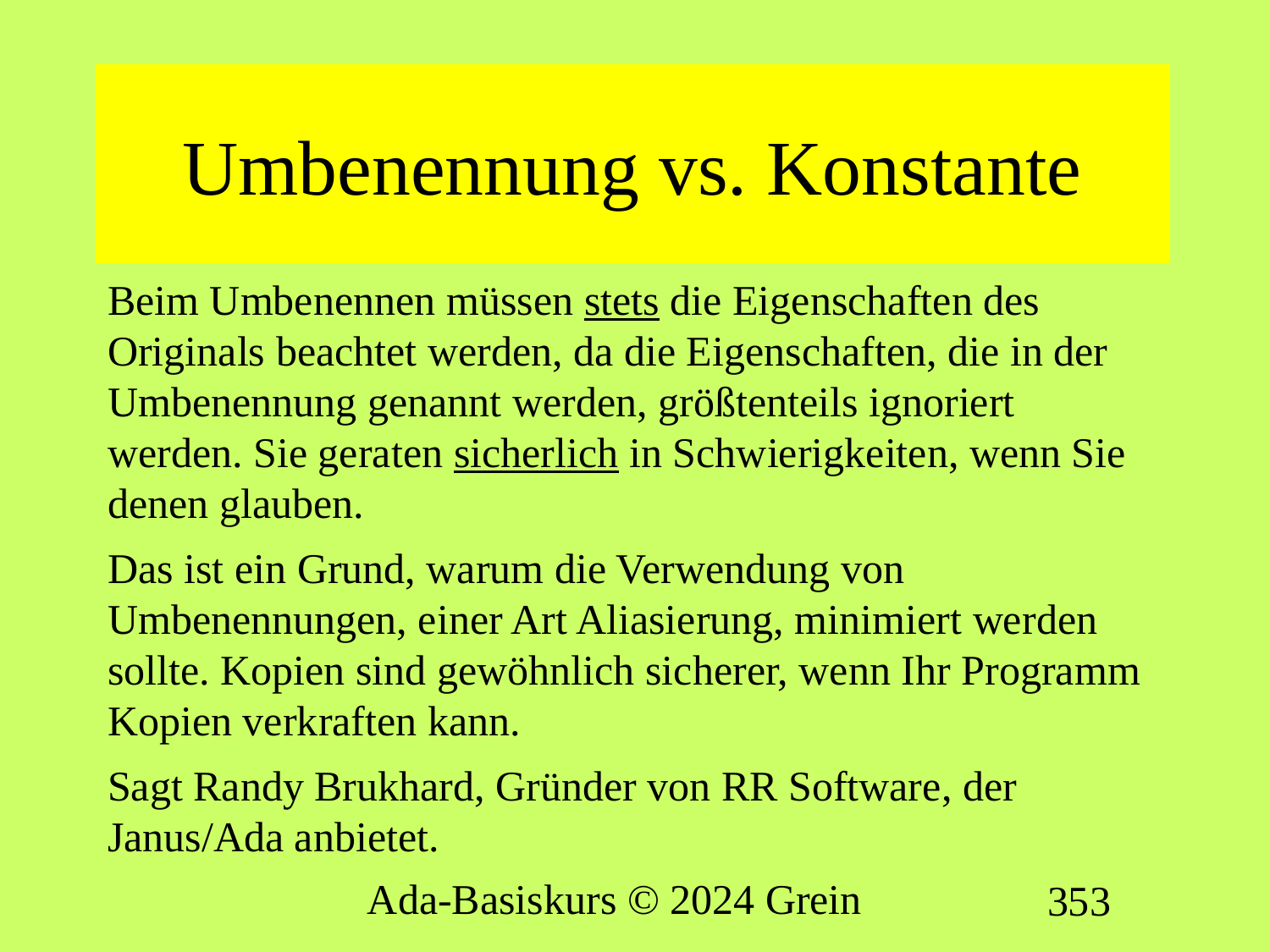

# Umbenennung vs. Konstante
Beim Umbenennen müssen stets die Eigenschaften des Originals beachtet werden, da die Eigenschaften, die in der Umbenennung genannt werden, größtenteils ignoriert werden. Sie geraten sicherlich in Schwierigkeiten, wenn Sie denen glauben.
Das ist ein Grund, warum die Verwendung von Umbenennungen, einer Art Aliasierung, minimiert werden sollte. Kopien sind gewöhnlich sicherer, wenn Ihr Programm Kopien verkraften kann.
Sagt Randy Brukhard, Gründer von RR Software, der Janus/Ada anbietet.
Ada-Basiskurs © 2024 Grein
353